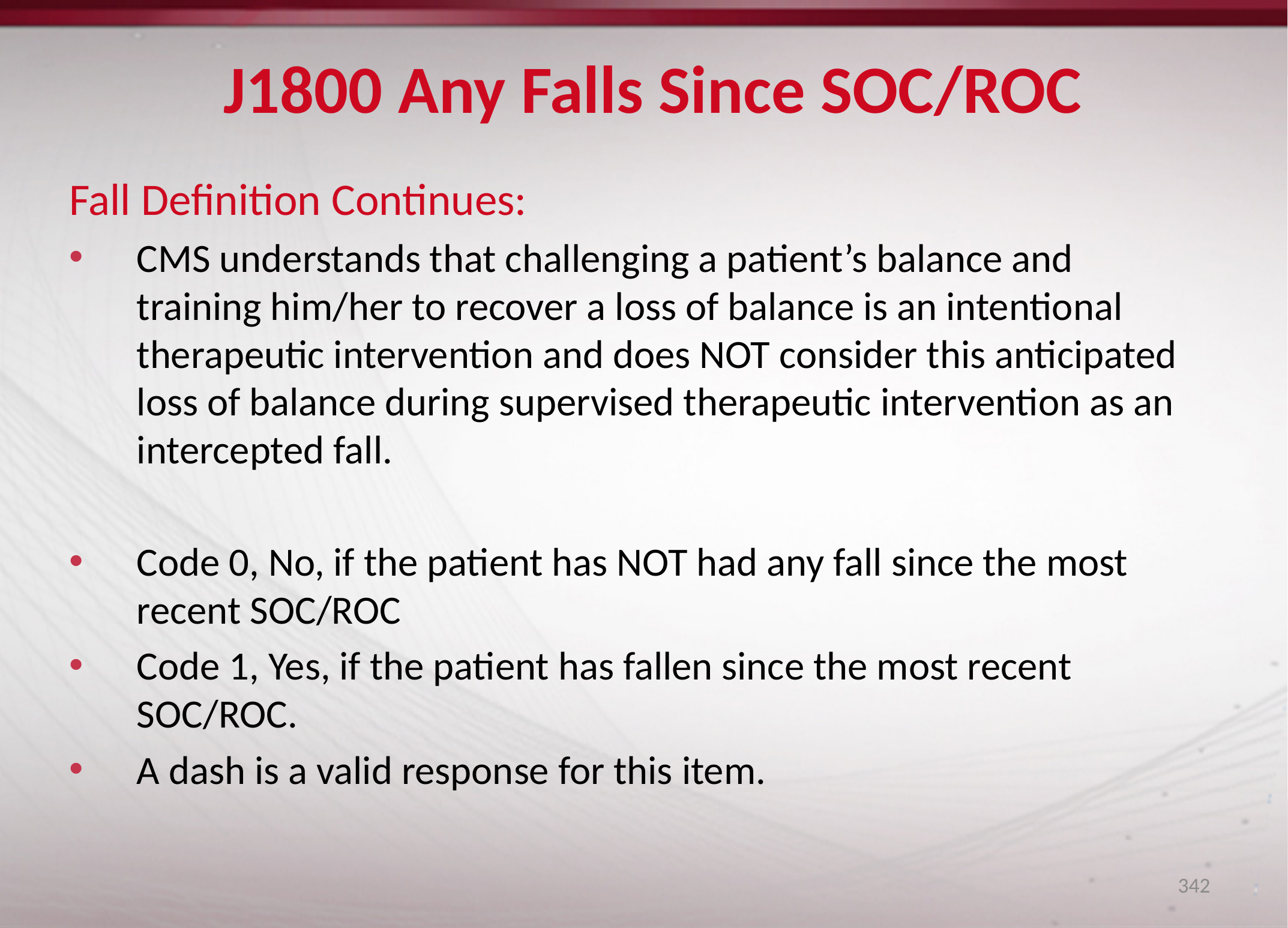

# J1800 Any Falls Since SOC/ROC
Fall Definition Continues:
CMS understands that challenging a patient’s balance and training him/her to recover a loss of balance is an intentional therapeutic intervention and does NOT consider this anticipated loss of balance during supervised therapeutic intervention as an intercepted fall.

Code 0, No, if the patient has NOT had any fall since the most recent SOC/ROC
Code 1, Yes, if the patient has fallen since the most recent SOC/ROC.
A dash is a valid response for this item.
342